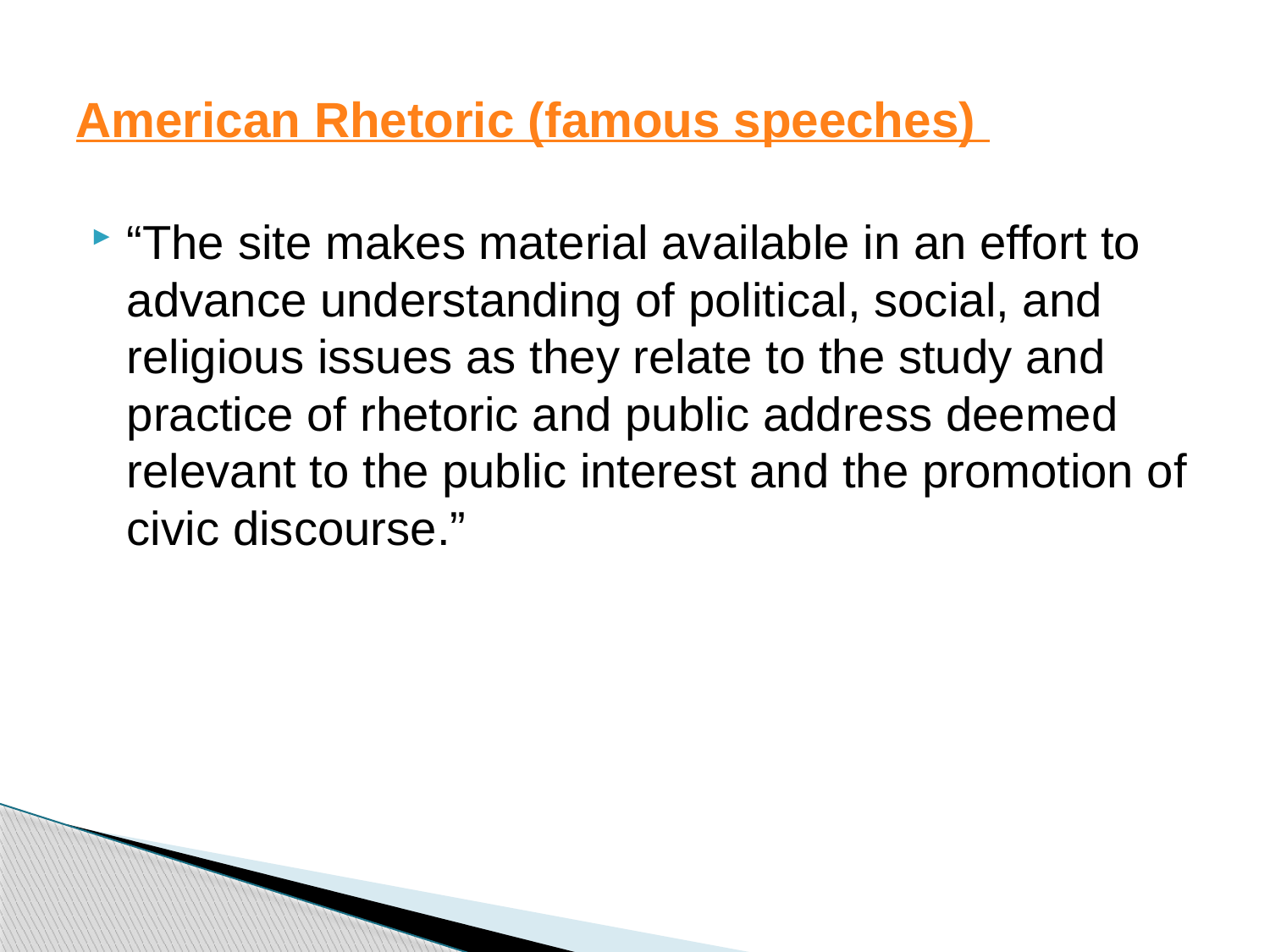

# American Rhetoric (famous speeches)
“The site makes material available in an effort to advance understanding of political, social, and religious issues as they relate to the study and practice of rhetoric and public address deemed relevant to the public interest and the promotion of civic discourse.”